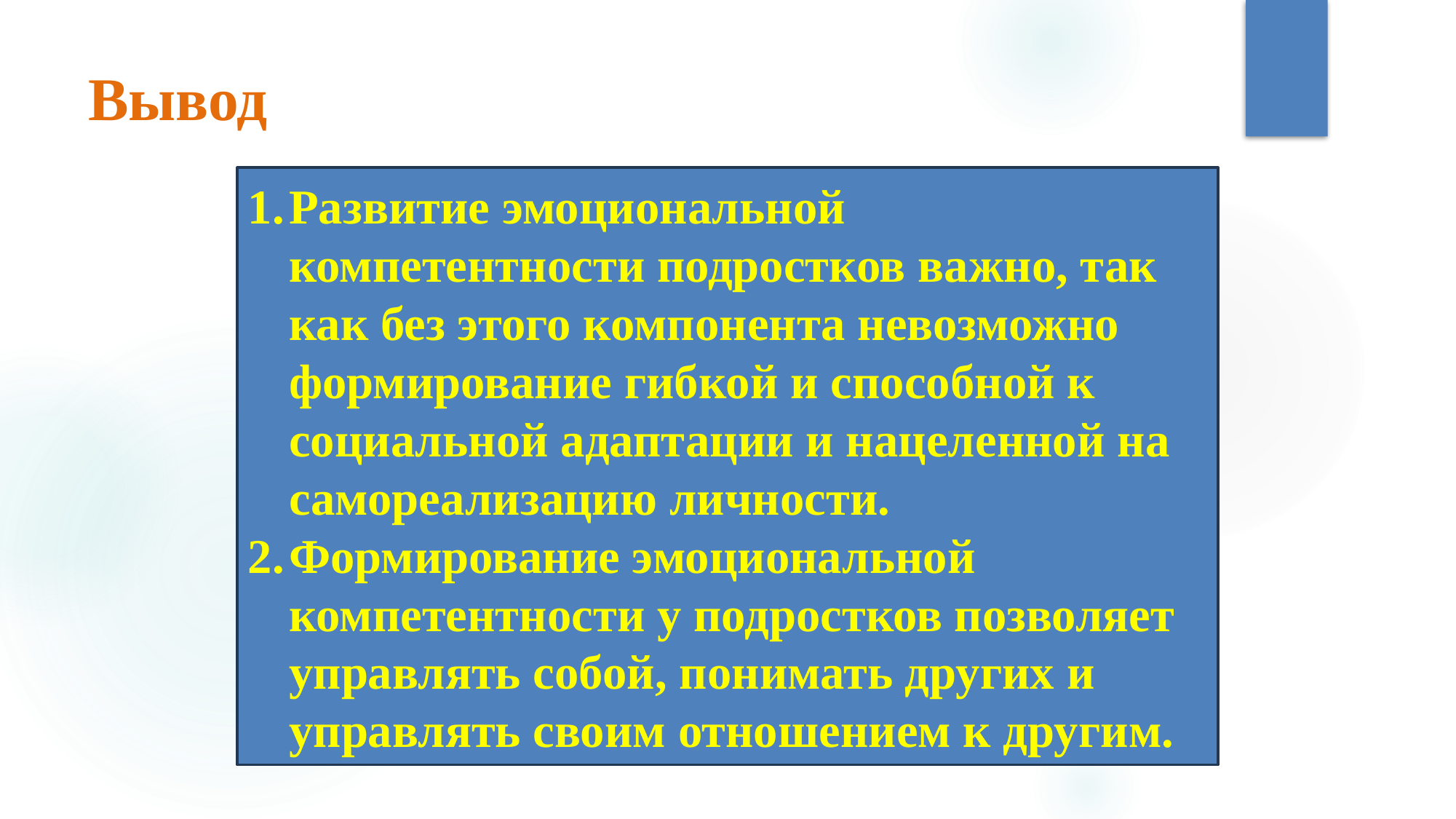

# Вывод
Развитие эмоциональной компетентности подростков важно, так как без этого компонента невозможно формирование гибкой и способной к социальной адаптации и нацеленной на самореализацию личности.
Формирование эмоциональной компетентности у подростков позволяет управлять собой, понимать других и управлять своим отношением к другим.